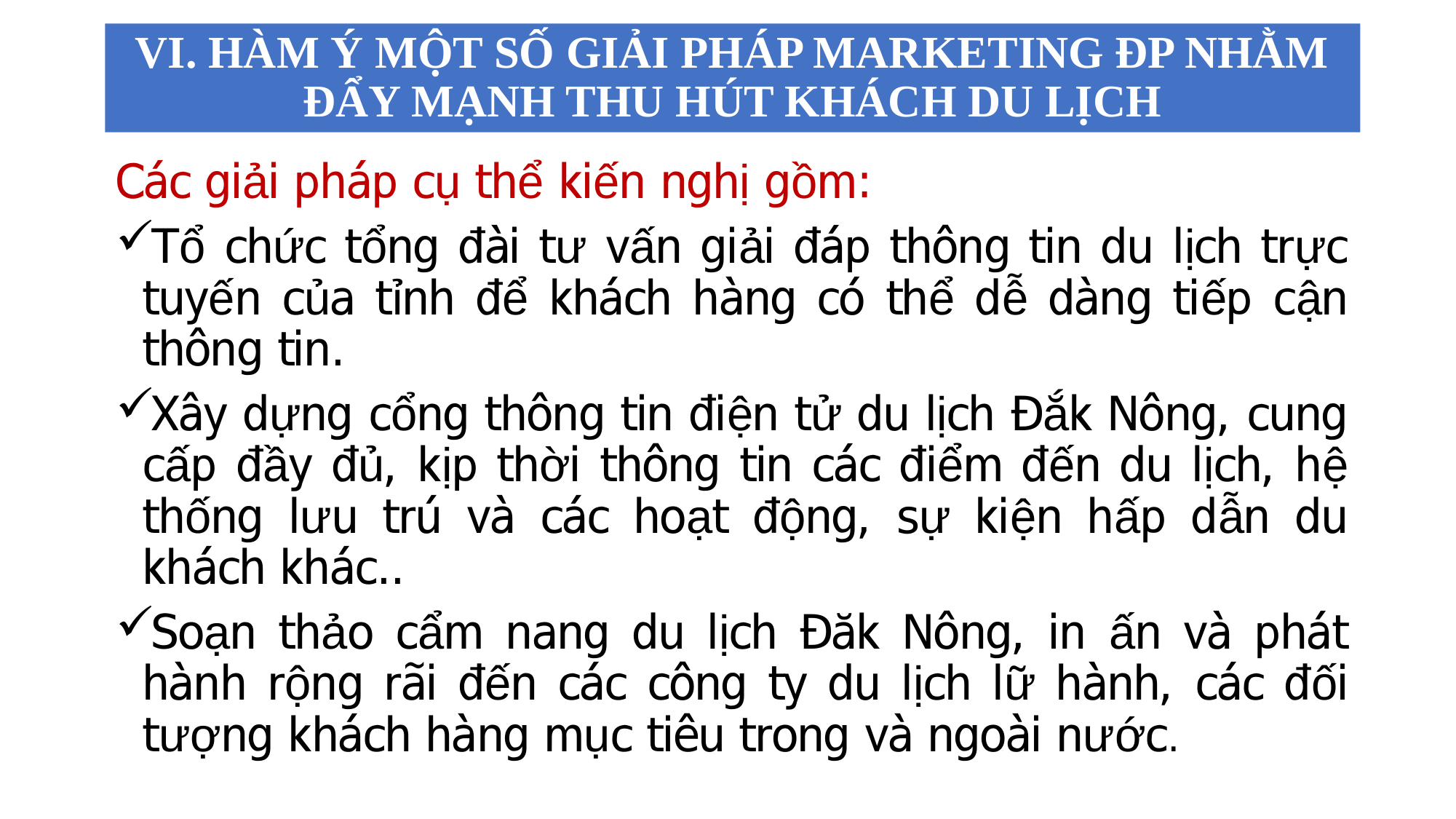

# VI. HÀM Ý MỘT SỐ GIẢI PHÁP MARKETING ĐP NHẰM ĐẨY MẠNH THU HÚT KHÁCH DU LỊCH
Các giải pháp cụ thể kiến nghị gồm:
Tổ chức tổng đài tư vấn giải đáp thông tin du lịch trực tuyến của tỉnh để khách hàng có thể dễ dàng tiếp cận thông tin.
Xây dựng cổng thông tin điện tử du lịch Đắk Nông, cung cấp đầy đủ, kịp thời thông tin các điểm đến du lịch, hệ thống lưu trú và các hoạt động, sự kiện hấp dẫn du khách khác..
Soạn thảo cẩm nang du lịch Đăk Nông, in ấn và phát hành rộng rãi đến các công ty du lịch lữ hành, các đối tượng khách hàng mục tiêu trong và ngoài nước.